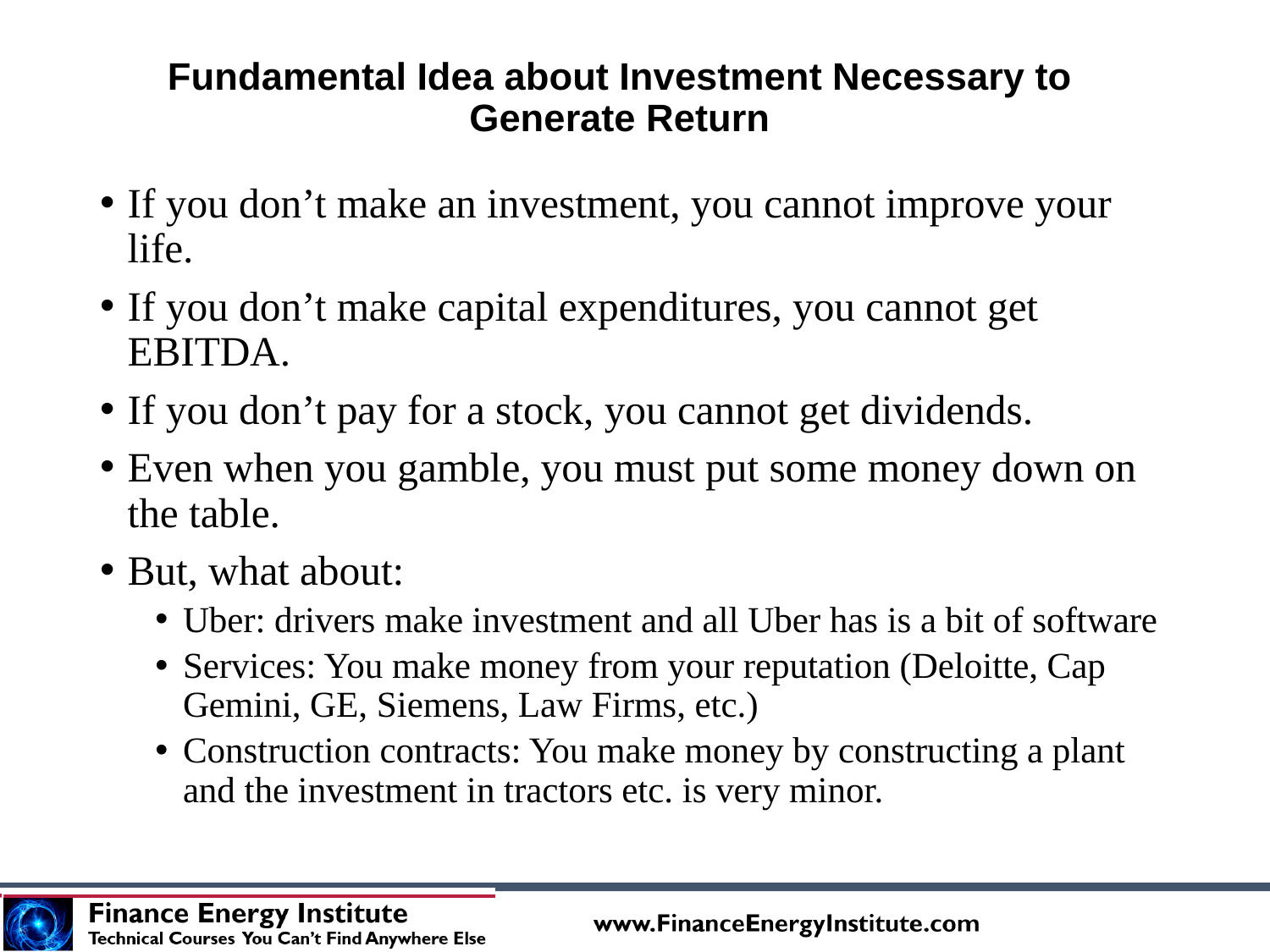

# Fundamental Idea about Investment Necessary to Generate Return
If you don’t make an investment, you cannot improve your life.
If you don’t make capital expenditures, you cannot get EBITDA.
If you don’t pay for a stock, you cannot get dividends.
Even when you gamble, you must put some money down on the table.
But, what about:
Uber: drivers make investment and all Uber has is a bit of software
Services: You make money from your reputation (Deloitte, Cap Gemini, GE, Siemens, Law Firms, etc.)
Construction contracts: You make money by constructing a plant and the investment in tractors etc. is very minor.